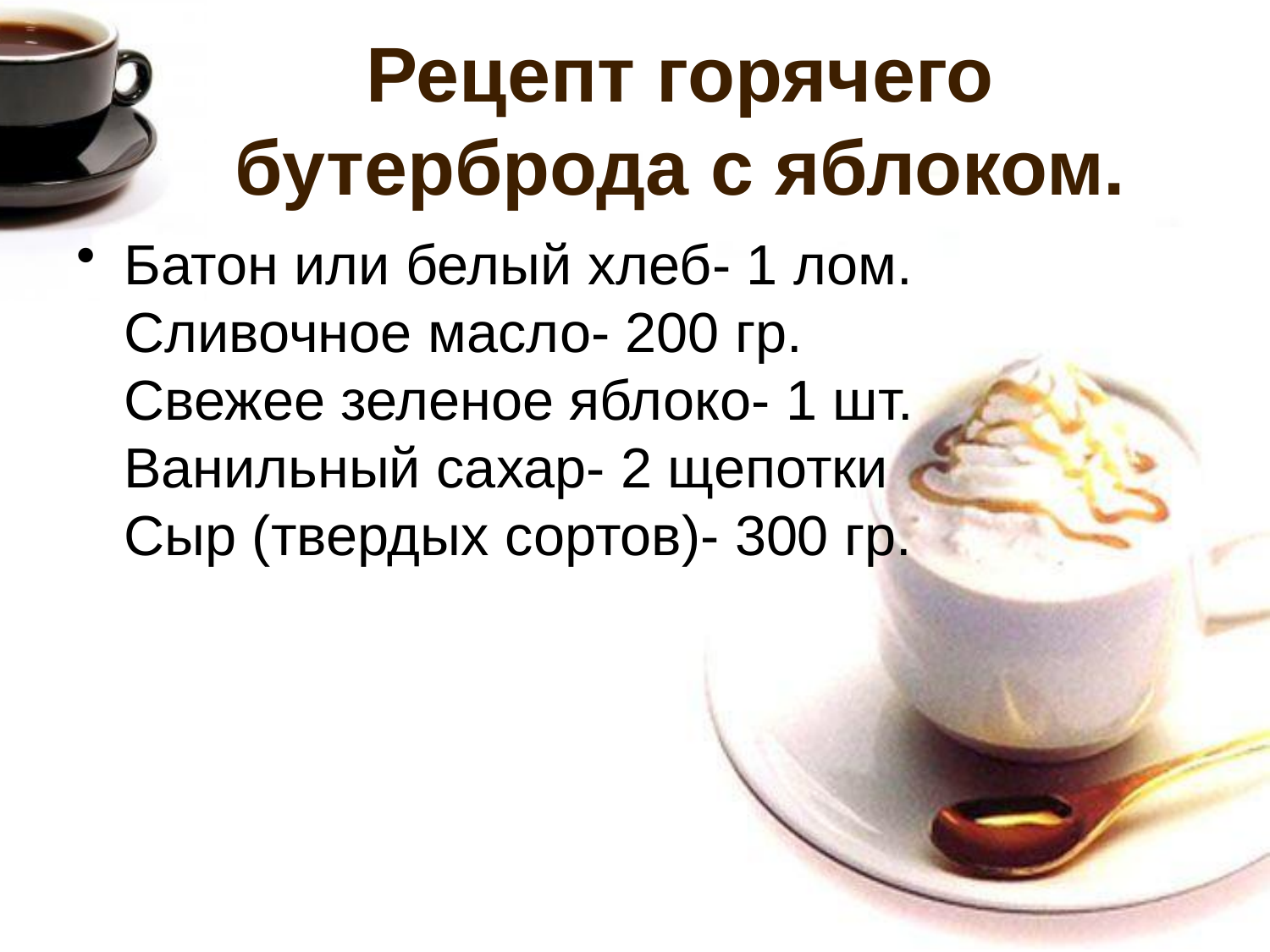

# Рецепт горячего бутерброда с яблоком.
Батон или белый хлеб- 1 лом.
Сливочное масло- 200 гр.
Свежее зеленое яблоко- 1 шт.
Ванильный сахар- 2 щепотки
Сыр (твердых сортов)- 300 гр.